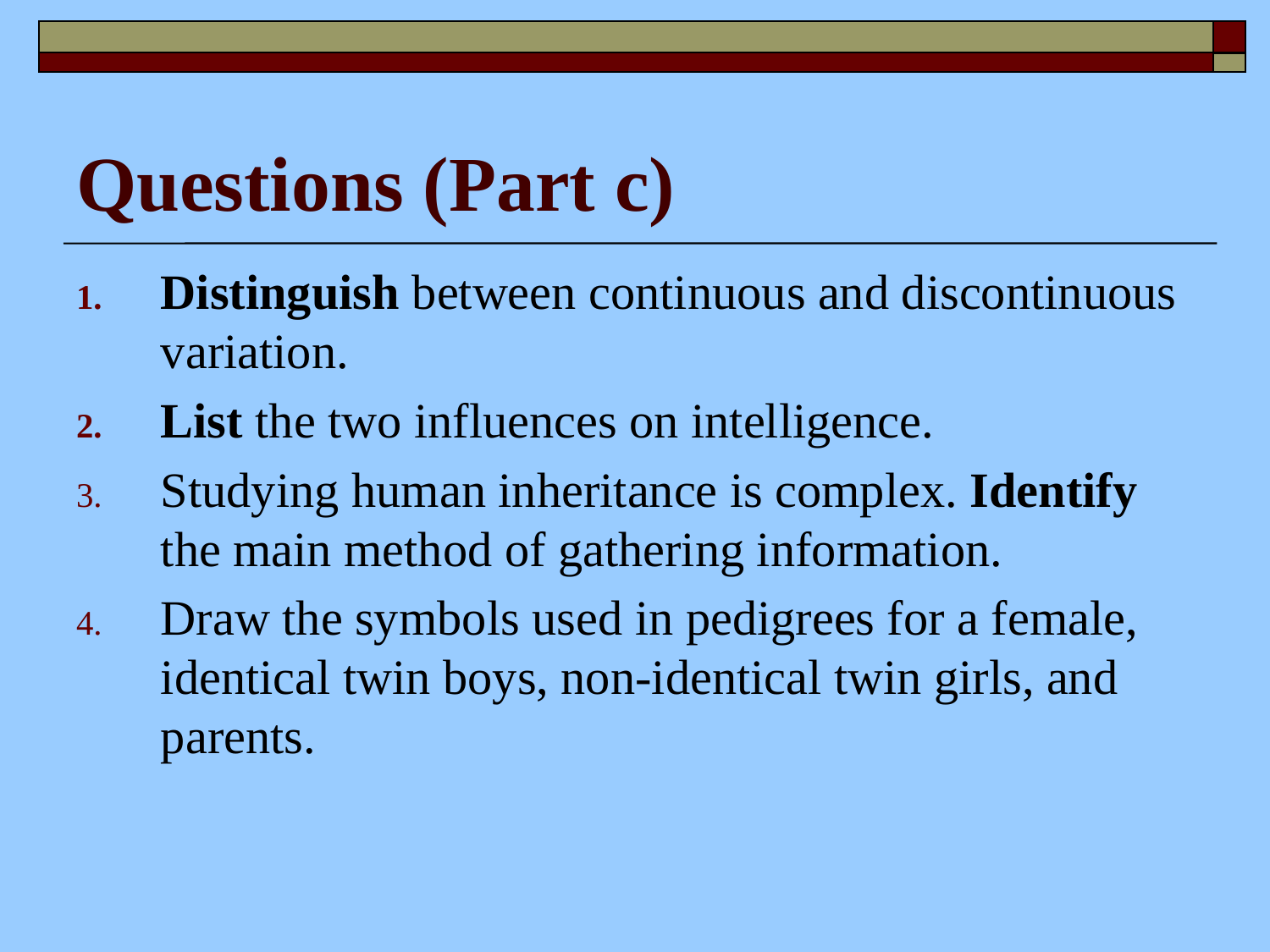

# Questions (Part c)
Distinguish between continuous and discontinuous variation.
List the two influences on intelligence.
Studying human inheritance is complex. Identify the main method of gathering information.
Draw the symbols used in pedigrees for a female, identical twin boys, non-identical twin girls, and parents.